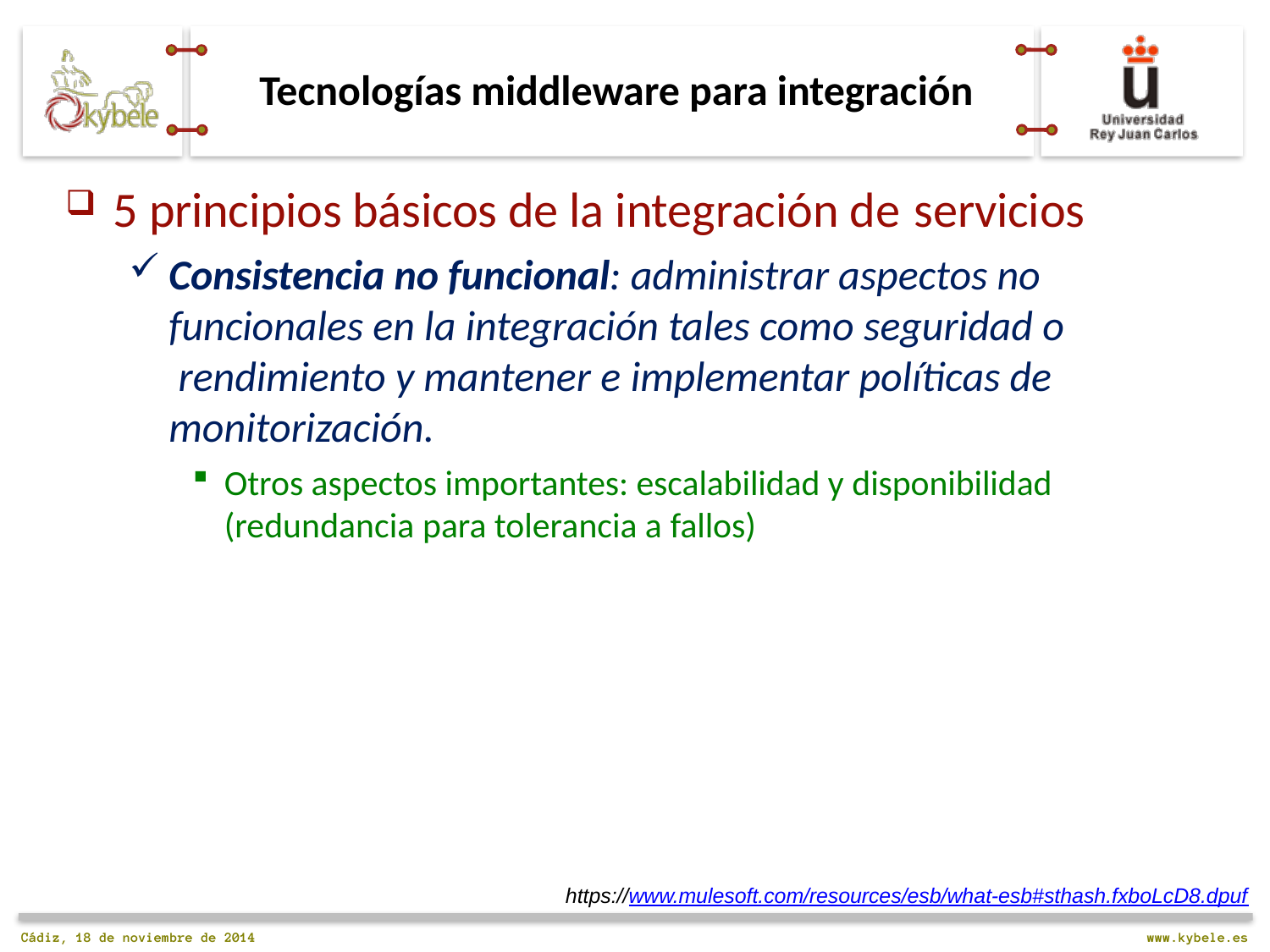

# Tecnologías middleware para integración
5 principios básicos de la integración de servicios
Consistencia no funcional: administrar aspectos no  funcionales en la integración tales como seguridad o  rendimiento y mantener e implementar políticas de  monitorización.
Otros aspectos importantes: escalabilidad y disponibilidad  (redundancia para tolerancia a fallos)
https://www.mulesoft.com/resources/esb/what-esb#sthash.fxboLcD8.dpuf